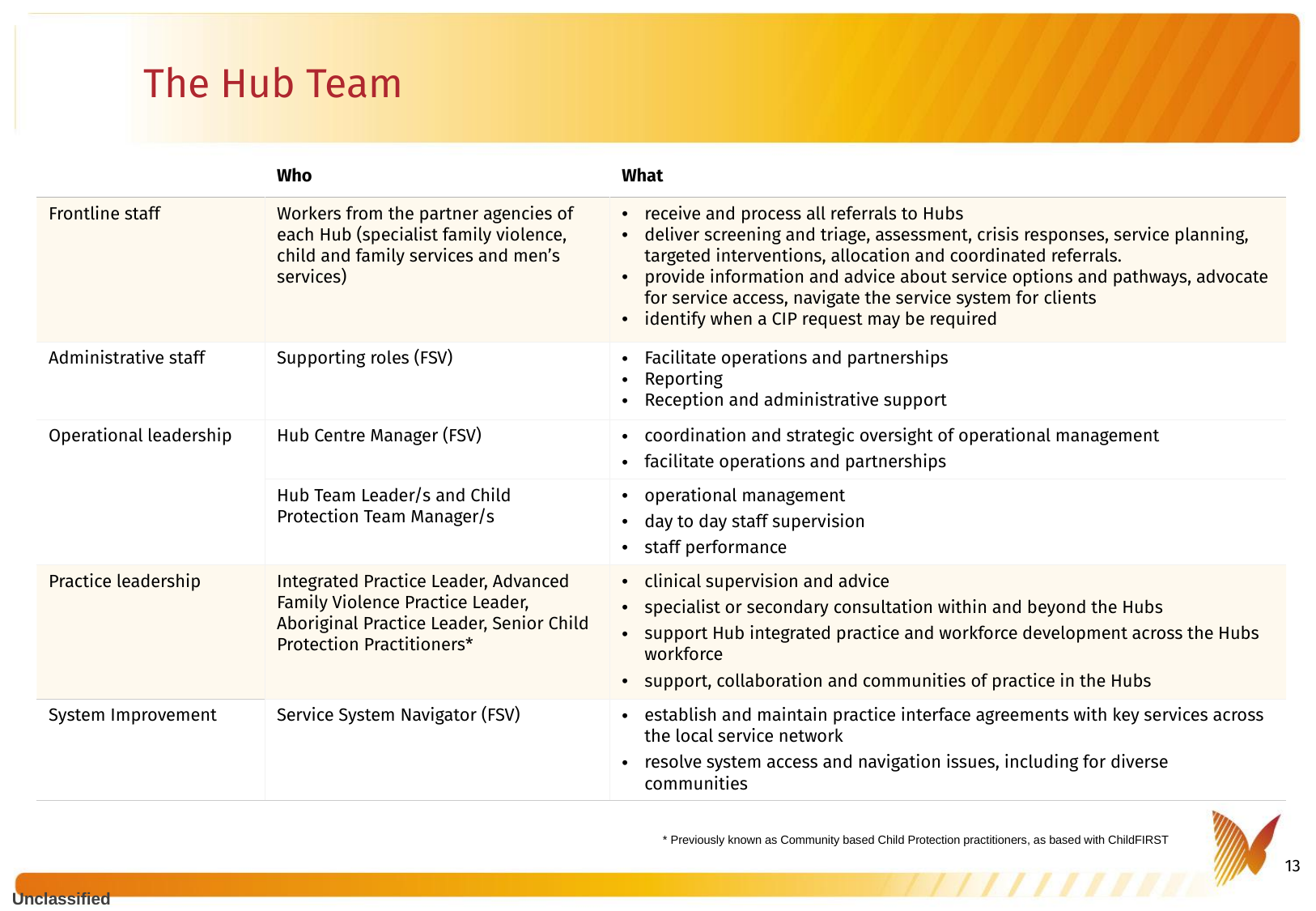

# The Hub Team

|  | Who | What |
| --- | --- | --- |
| Frontline staff | Workers from the partner agencies of each Hub (specialist family violence, child and family services and men’s services) | receive and process all referrals to Hubs deliver screening and triage, assessment, crisis responses, service planning, targeted interventions, allocation and coordinated referrals. provide information and advice about service options and pathways, advocate for service access, navigate the service system for clients identify when a CIP request may be required |
| Administrative staff | Supporting roles (FSV) | Facilitate operations and partnerships Reporting Reception and administrative support |
| Operational leadership | Hub Centre Manager (FSV) | coordination and strategic oversight of operational management facilitate operations and partnerships |
|  | Hub Team Leader/s and Child Protection Team Manager/s | operational management day to day staff supervision staff performance |
| Practice leadership | Integrated Practice Leader, Advanced Family Violence Practice Leader, Aboriginal Practice Leader, Senior Child Protection Practitioners\* | clinical supervision and advice specialist or secondary consultation within and beyond the Hubs support Hub integrated practice and workforce development across the Hubs workforce support, collaboration and communities of practice in the Hubs |
| System Improvement | Service System Navigator (FSV) | establish and maintain practice interface agreements with key services across the local service network resolve system access and navigation issues, including for diverse communities |
* Previously known as Community based Child Protection practitioners, as based with ChildFIRST
13